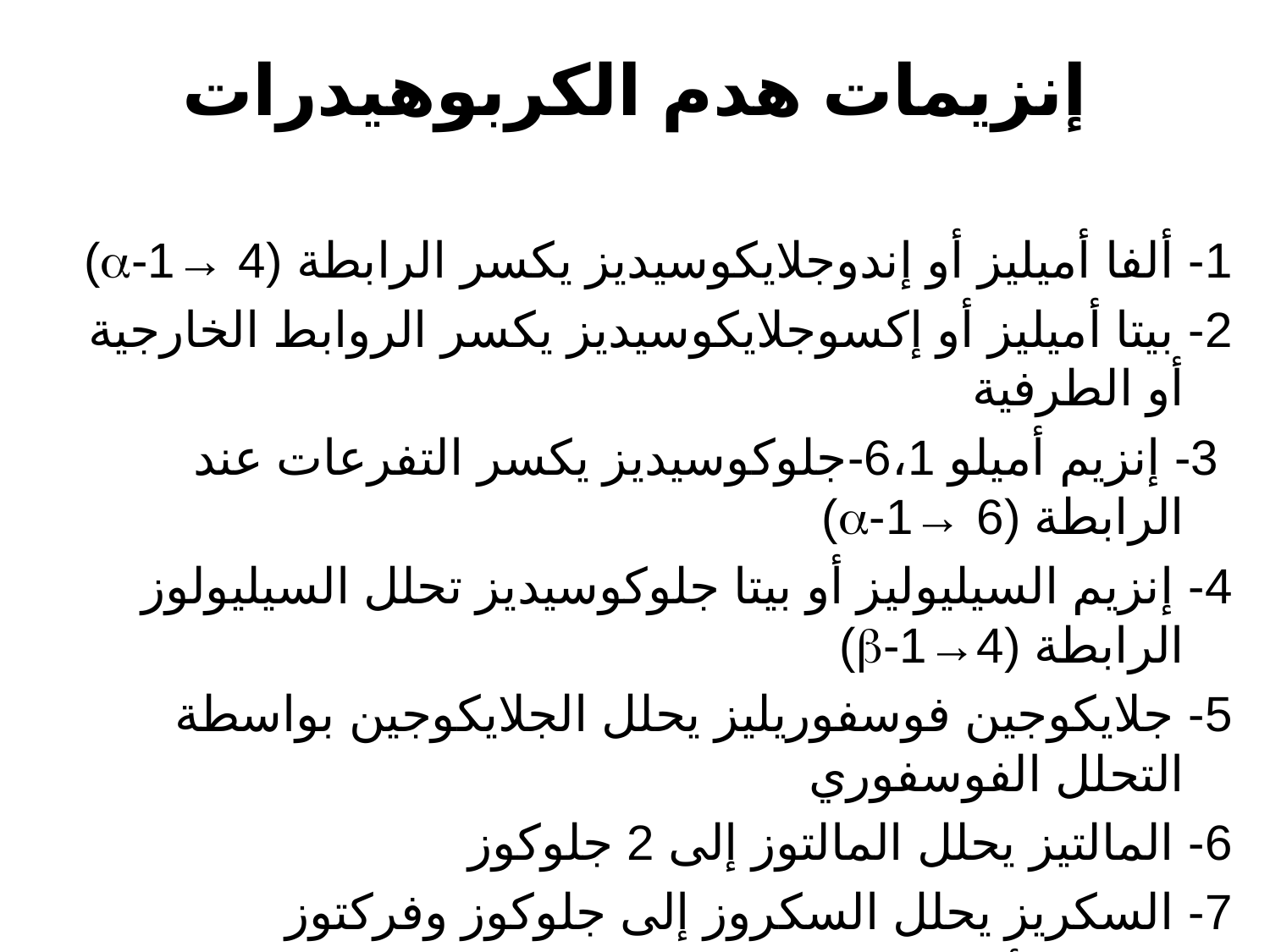

# إنزيمات هدم الكربوهيدرات
1- ألفا أميليز أو إندوجلايكوسيديز يكسر الرابطة (α-1→ 4)
2- بيتا أميليز أو إكسوجلايكوسيديز يكسر الروابط الخارجية أو الطرفية
 3- إنزيم أميلو 6،1-جلوكوسيديز يكسر التفرعات عند الرابطة (α-1→ 6)
4- إنزيم السيليوليز أو بيتا جلوكوسيديز تحلل السيليولوز الرابطة (β-1→4)
5- جلايكوجين فوسفوريليز يحلل الجلايكوجين بواسطة التحلل الفوسفوري
6- المالتيز يحلل المالتوز إلى 2 جلوكوز
7- السكريز يحلل السكروز إلى جلوكوز وفركتوز
8- اللاكتيز أو بيتا جلاكتوزيديز يحل اللاكتوز إلى جلوكوز وجلاكتوز